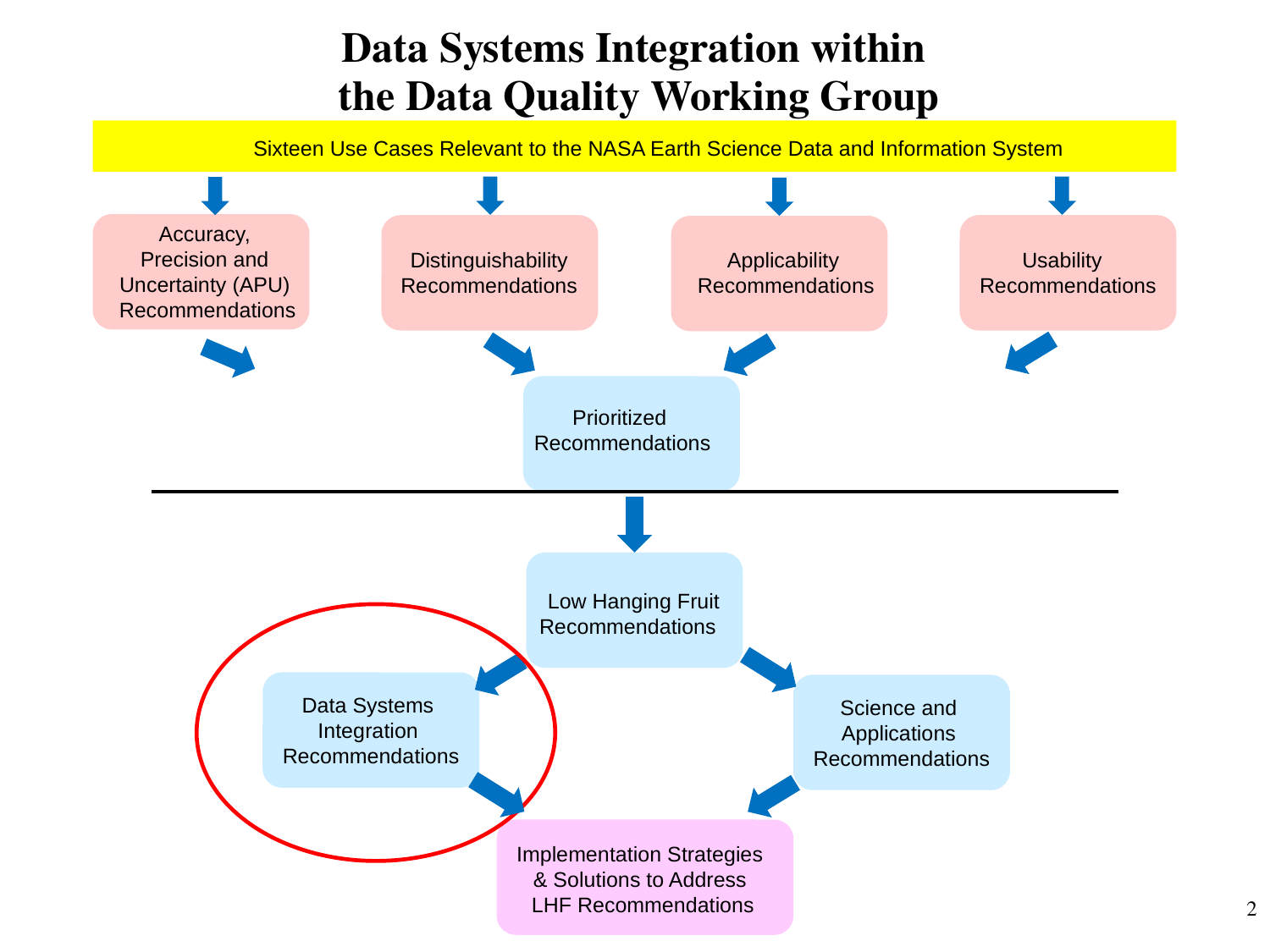

# Data Systems Integration within the Data Quality Working Group

Sixteen Use Cases Relevant to the NASA Earth Science Data and Information System

Accuracy,
Precision and
Uncertainty (APU)
Recommendations

Applicability
Recommendations
Usability
Recommendations
Distinguishability
Recommendations

Prioritized
Recommendations

 Low Hanging Fruit
Recommendations

Data Systems
Integration
Recommendations
Science and
Applications
Recommendations

Implementation Strategies
& Solutions to Address
LHF Recommendations
2